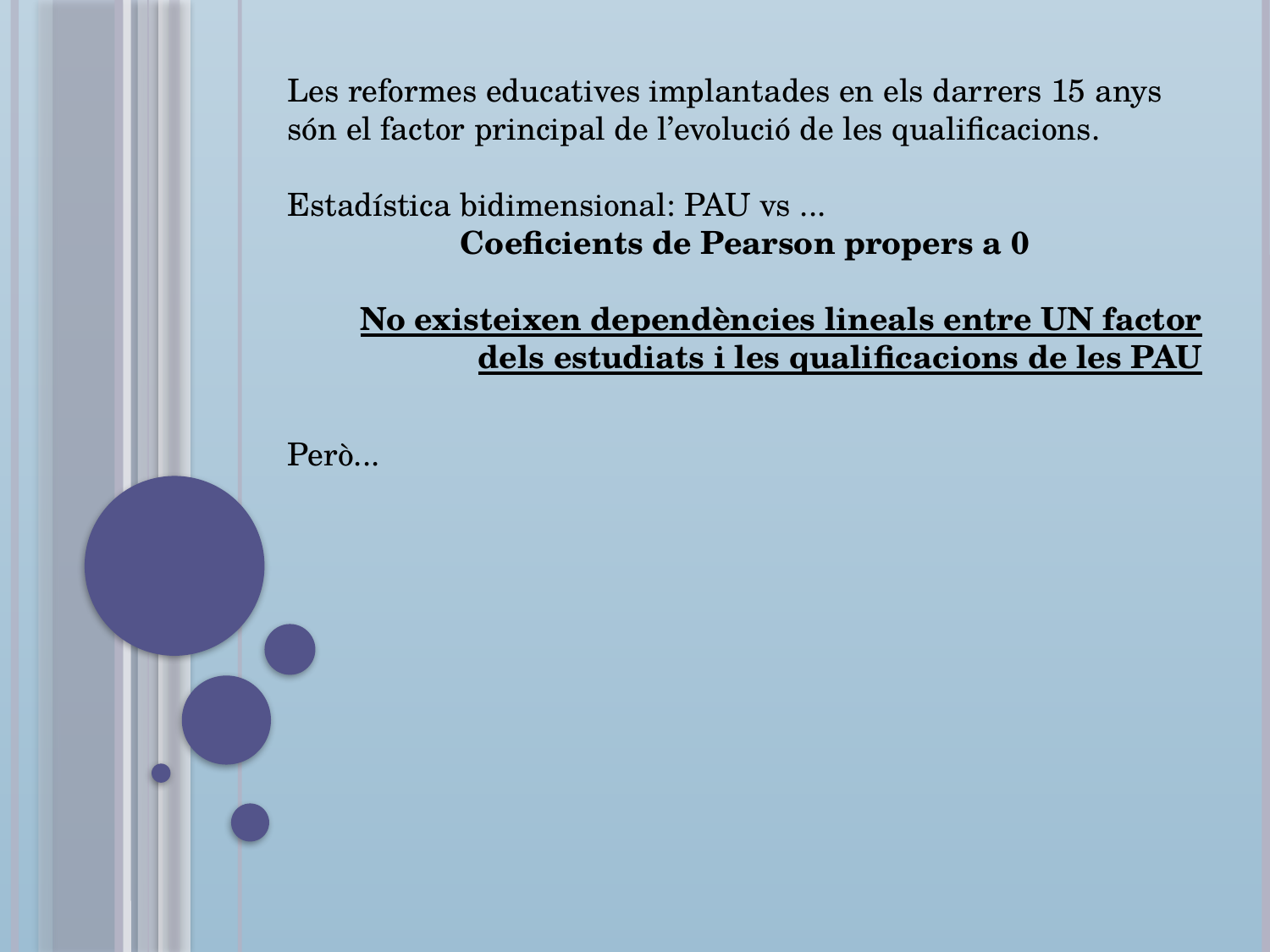

Les reformes educatives implantades en els darrers 15 anys són el factor principal de l’evolució de les qualificacions.

Estadística bidimensional: PAU vs ...
Coeficients de Pearson propers a 0

No existeixen dependències lineals entre UN factor dels estudiats i les qualificacions de les PAU

Però...